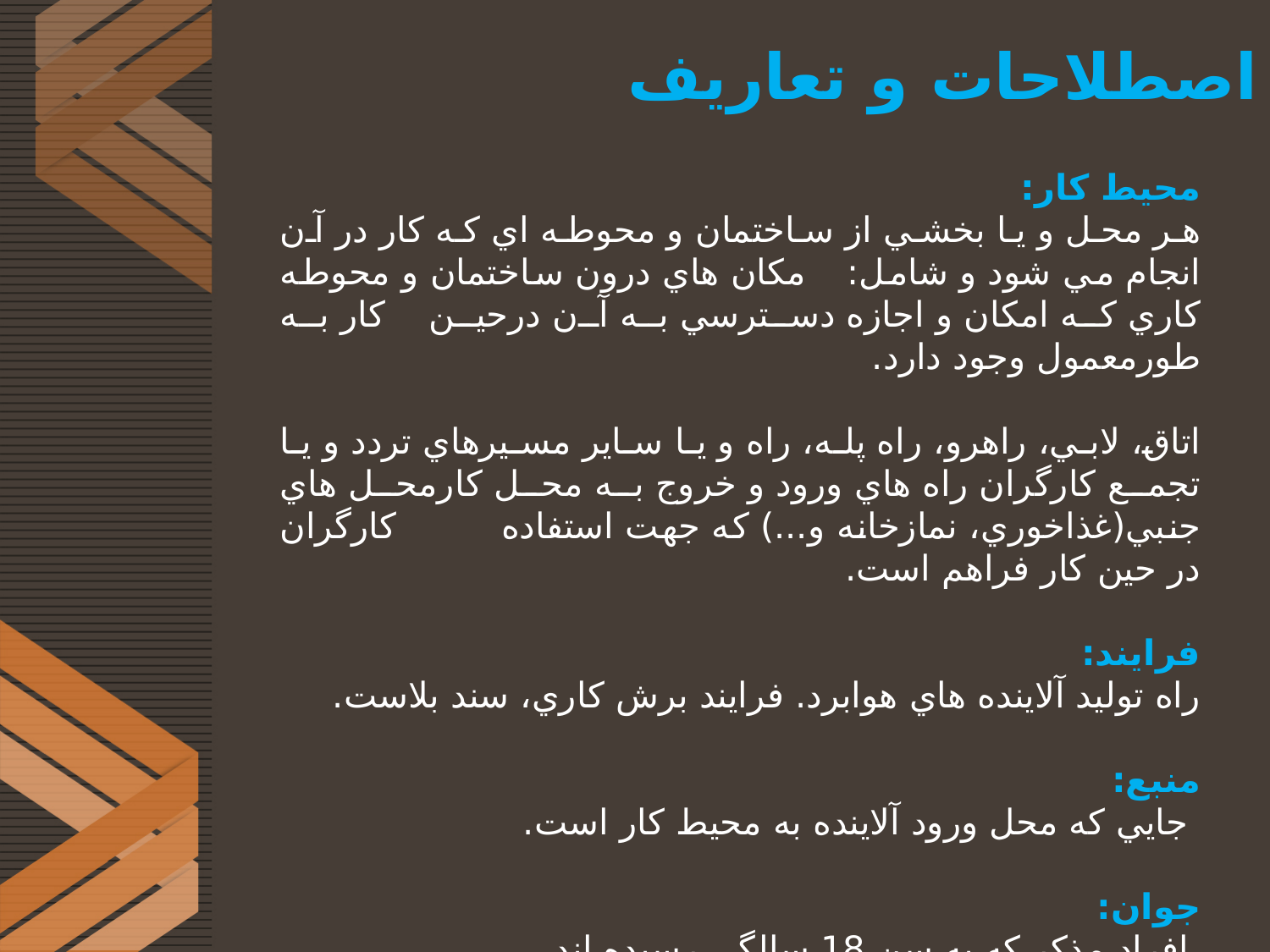

# اصطلاحات و تعاریف
محيط كار:
هر محل و يا بخشي از ساختمان و محوطه اي كه كار در آن انجام مي شود و شامل:   مکان هاي درون ساختمان و محوطه كاري كه امکان و اجازه دسترسي به آن درحين  كار به طورمعمول وجود دارد.

اتاق، لابي، راهرو، راه پله، راه و يا ساير مسيرهاي تردد و يا تجمع كارگران راه هاي ورود و خروج به محل كارمحل هاي جنبي(غذاخوري، نمازخانه و...) كه جهت استفاده        كارگران در حين كار فراهم است.

فرایند:
راه توليد آلاينده هاي هوابرد. فرايند برش كاري، سند بلاست.

منبع:
 جايي كه محل ورود آلاينده به محيط كار است.

جوان:
 افراد مذکر که به سن 18 سالگی رسیده اند.